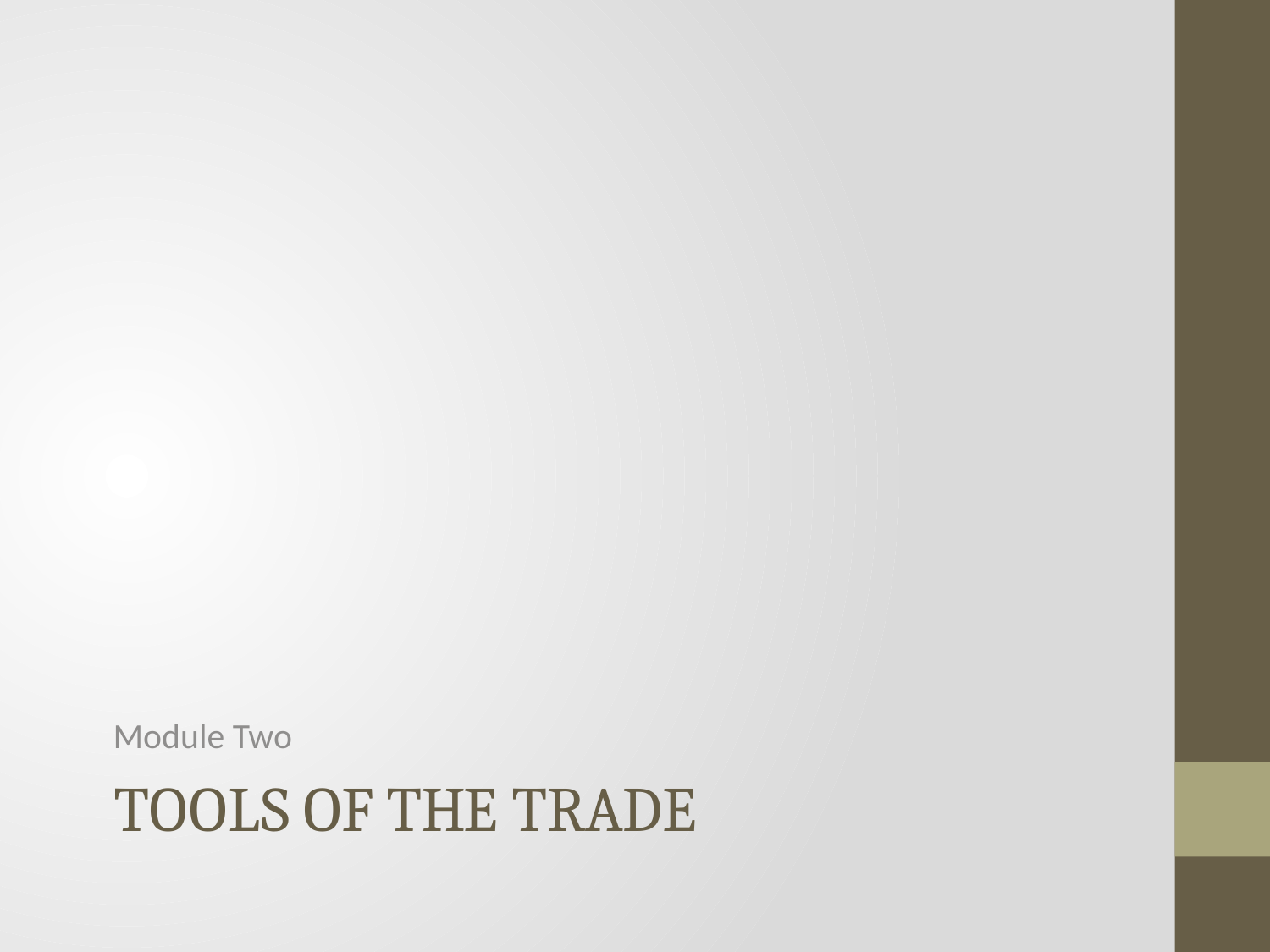

Module Two
# Tools of the Trade